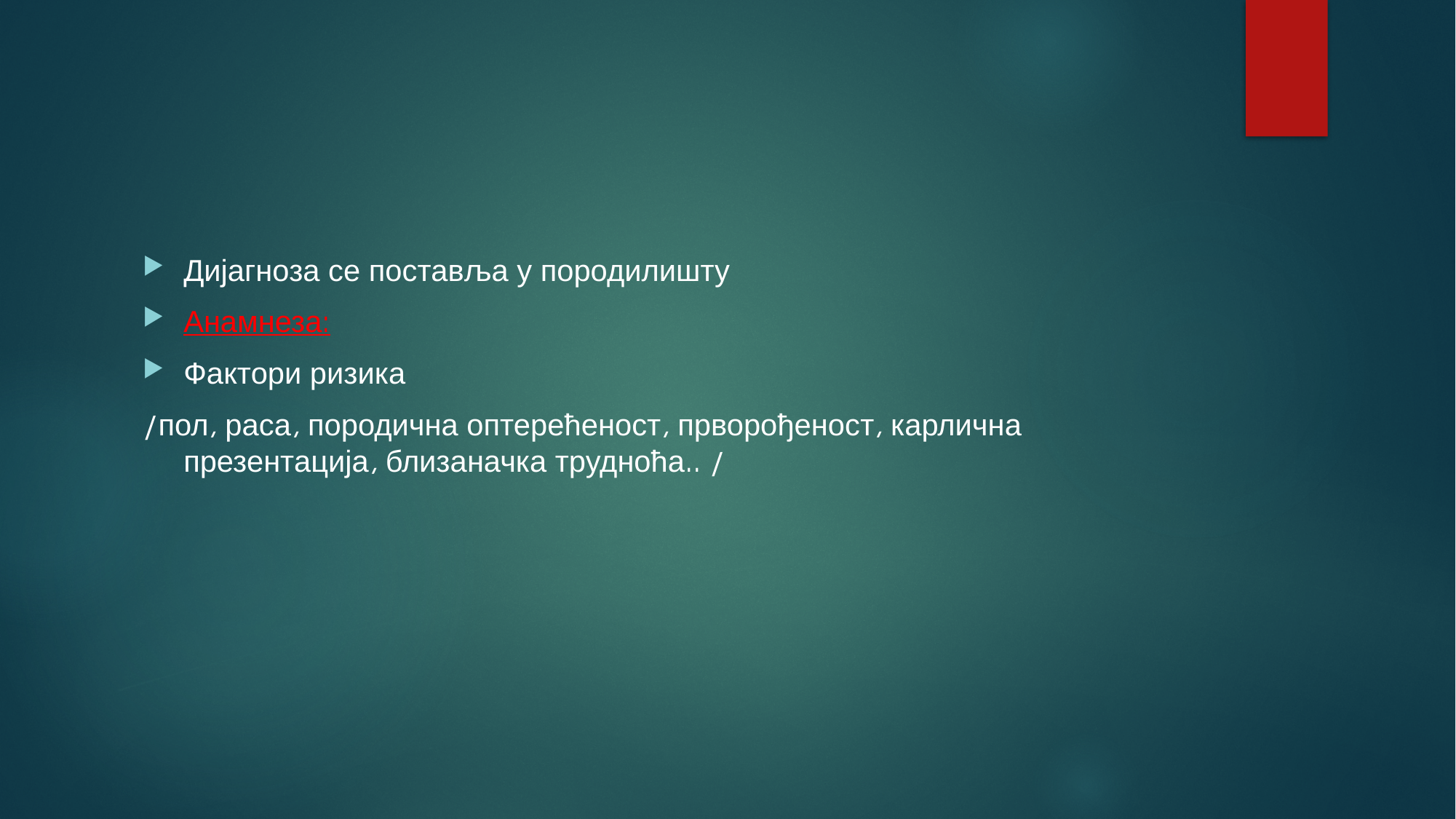

#
Дијагноза се поставља у породилишту
Анамнеза:
Фактори ризика
/пол, раса, породична оптерећеност, прворођеност, карлична презентација, близаначка трудноћа.. /